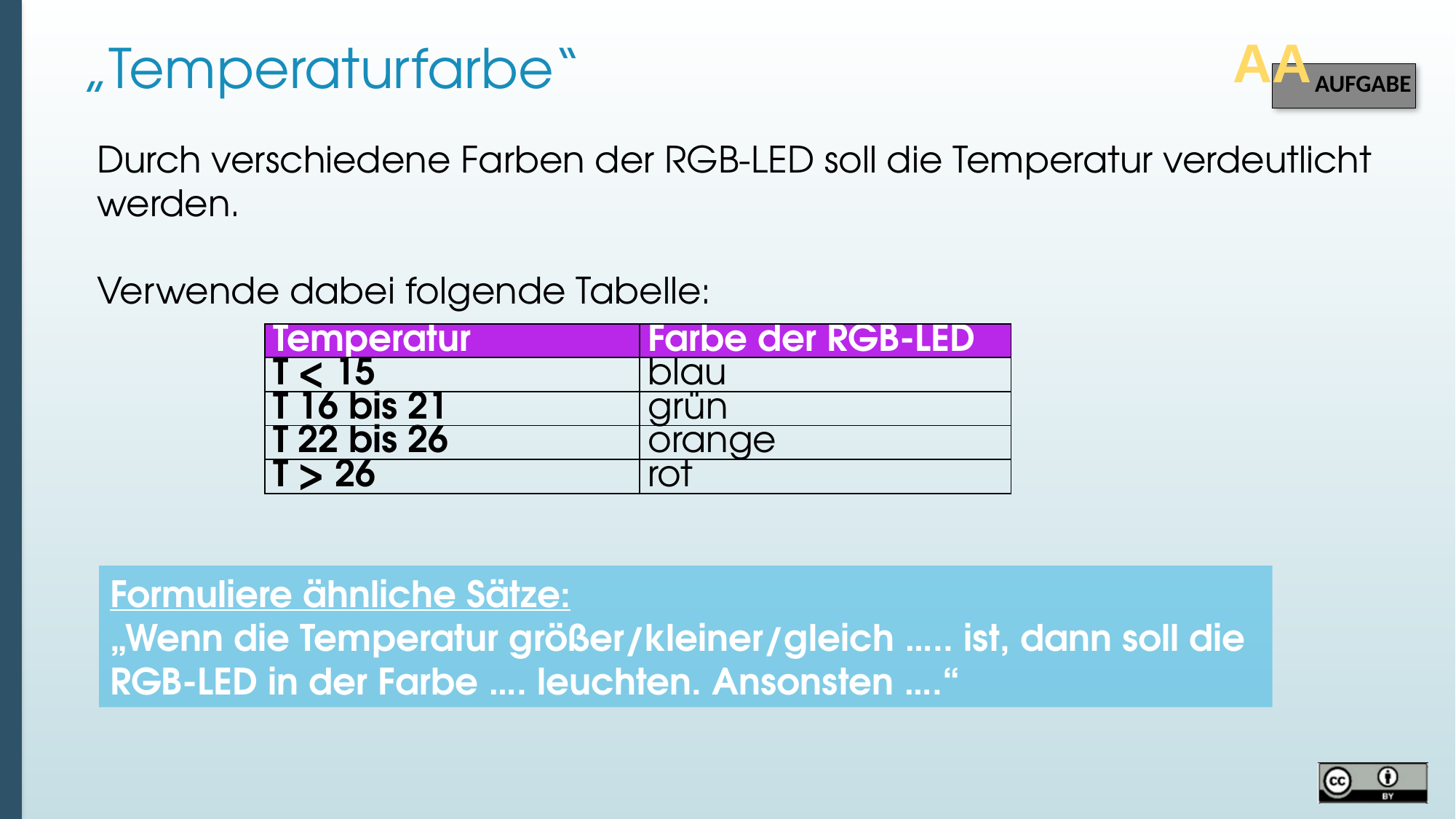

AA
AUFGABE
# „Temperaturfarbe“
Durch verschiedene Farben der RGB-LED soll die Temperatur verdeutlicht werden.
Verwende dabei folgende Tabelle:
| Temperatur | Farbe der RGB-LED |
| --- | --- |
| T < 15 | blau |
| T 16 bis 21 | grün |
| T 22 bis 26 | orange |
| T > 26 | rot |
Formuliere ähnliche Sätze:
„Wenn die Temperatur größer/kleiner/gleich ….. ist, dann soll die RGB-LED in der Farbe …. leuchten. Ansonsten ….“